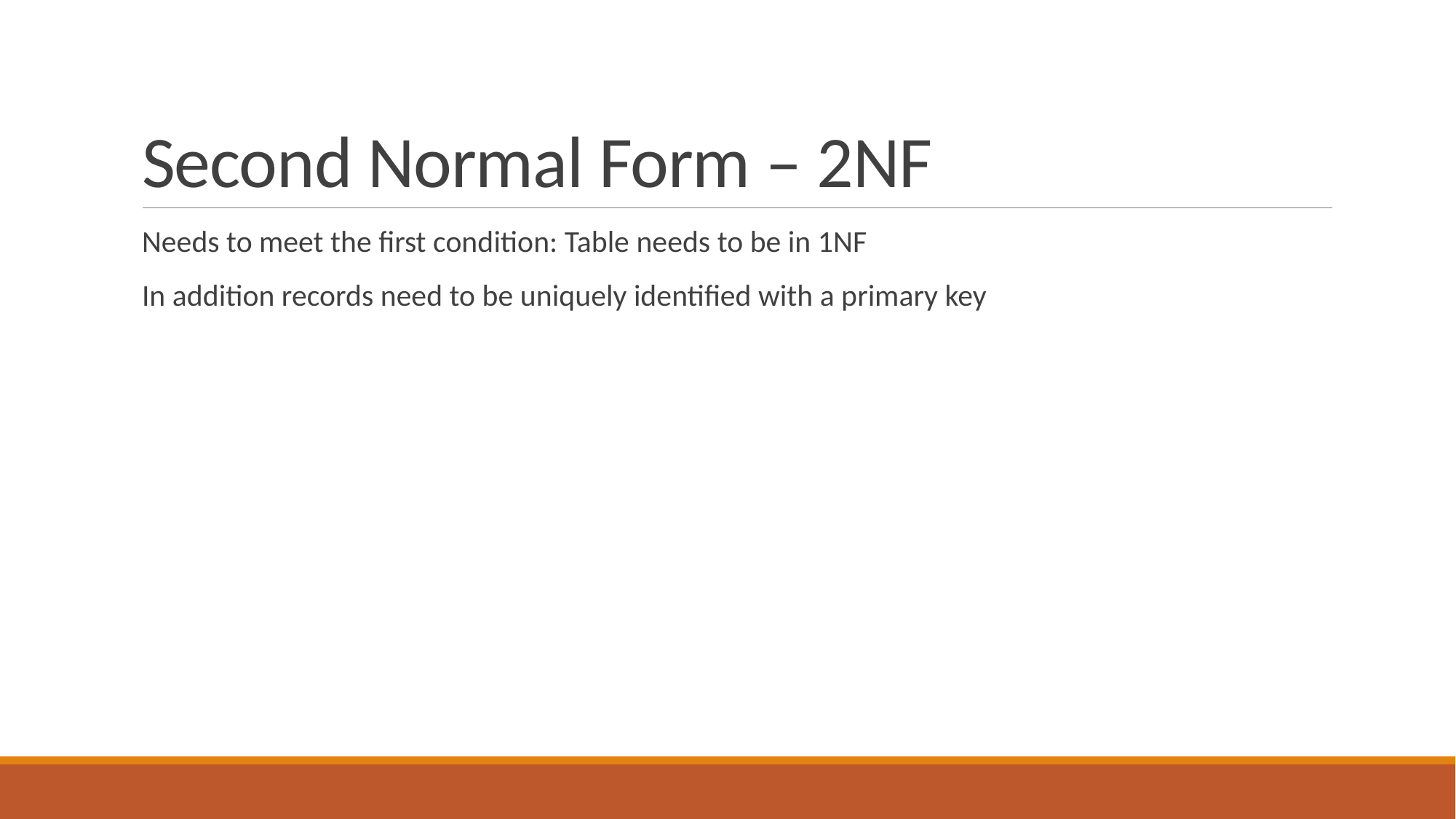

# Second Normal Form – 2NF
Needs to meet the first condition: Table needs to be in 1NF
In addition records need to be uniquely identified with a primary key